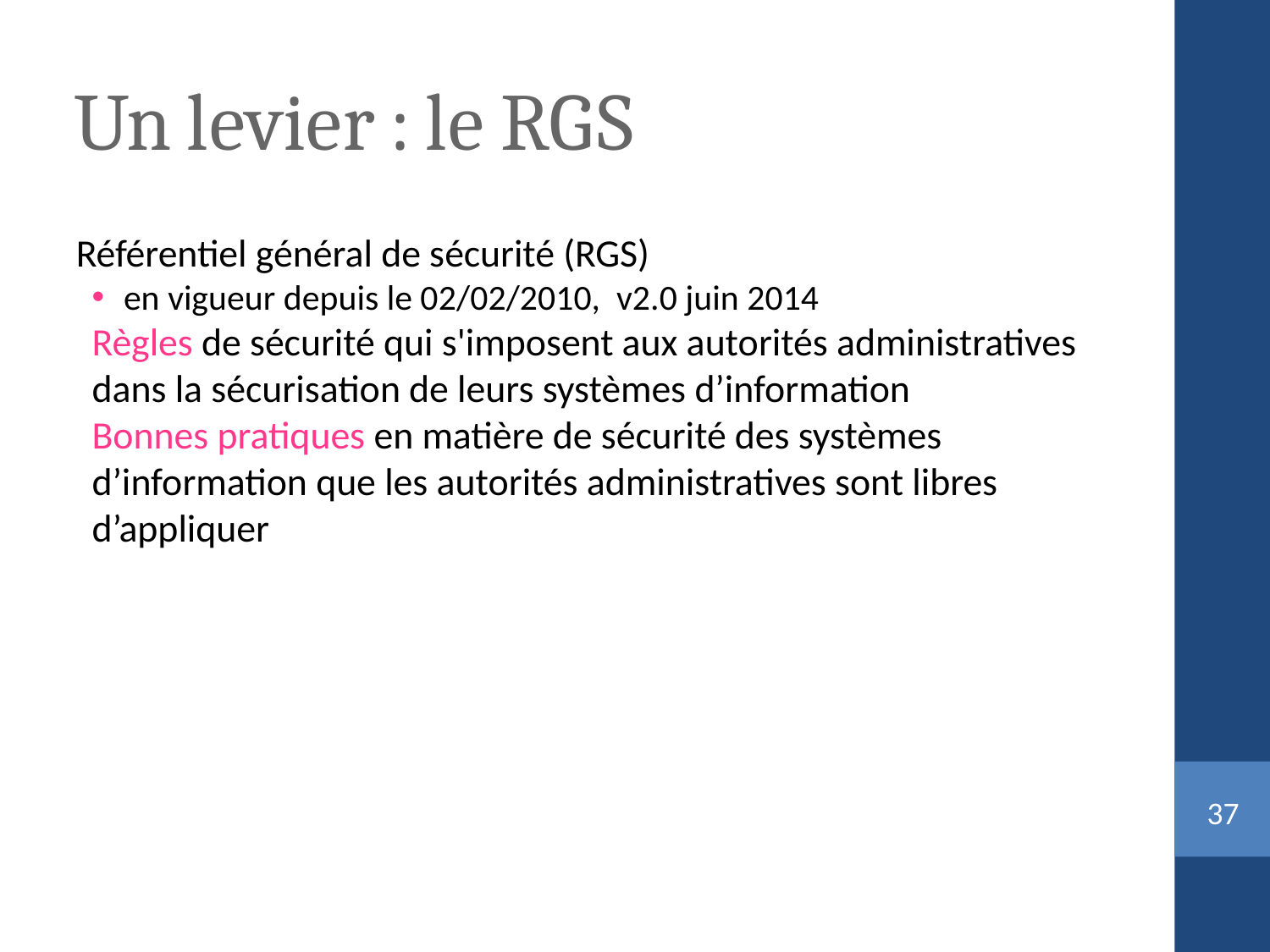

Un levier : le RGS
Référentiel général de sécurité (RGS)
en vigueur depuis le 02/02/2010,  v2.0 juin 2014
Règles de sécurité qui s'imposent aux autorités administratives dans la sécurisation de leurs systèmes d’information
Bonnes pratiques en matière de sécurité des systèmes d’information que les autorités administratives sont libres d’appliquer
37